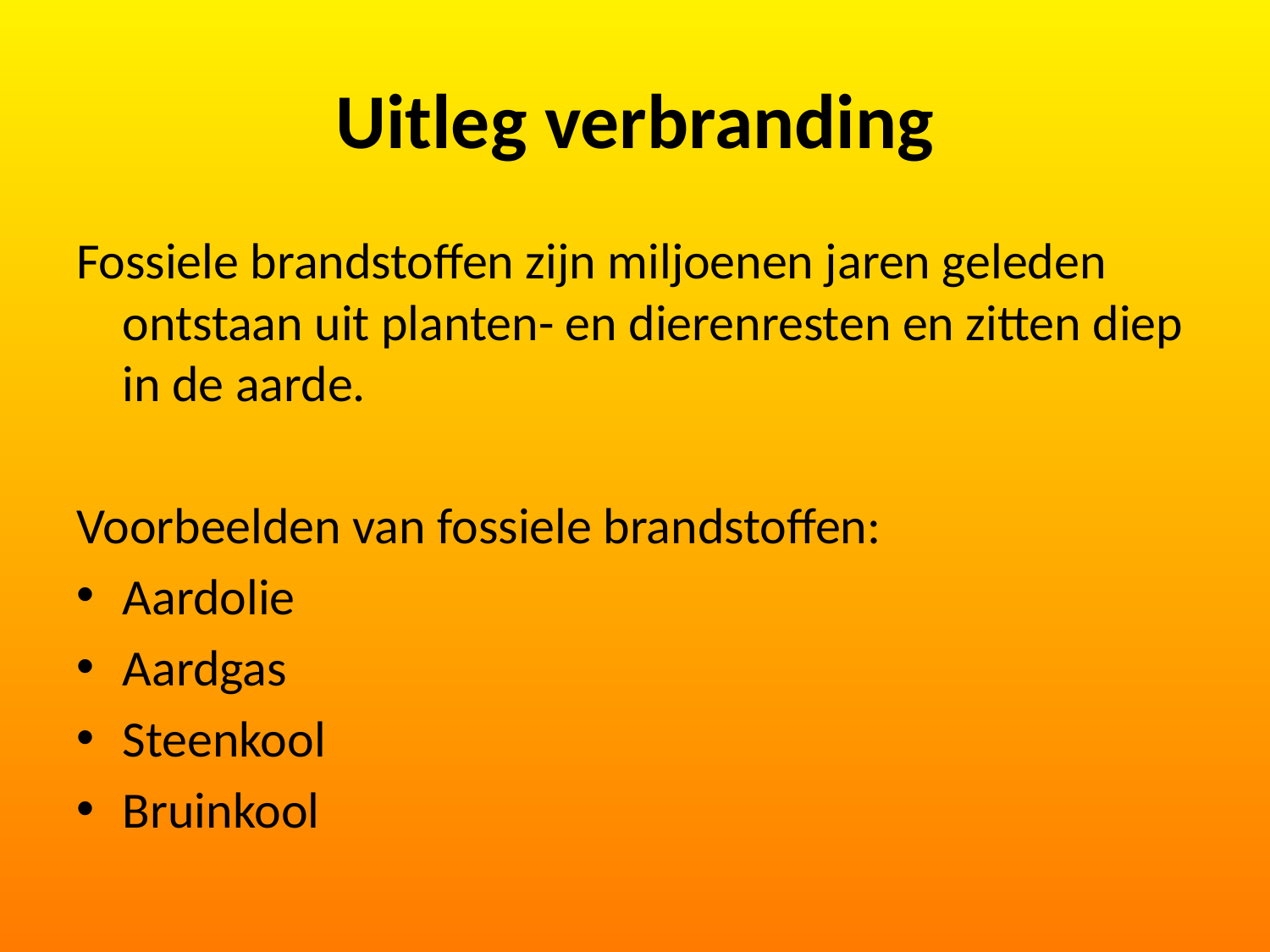

# Uitleg verbranding
Fossiele brandstoffen zijn miljoenen jaren geleden ontstaan uit planten- en dierenresten en zitten diep in de aarde.

Voorbeelden van fossiele brandstoffen:
Aardolie
Aardgas
Steenkool
Bruinkool